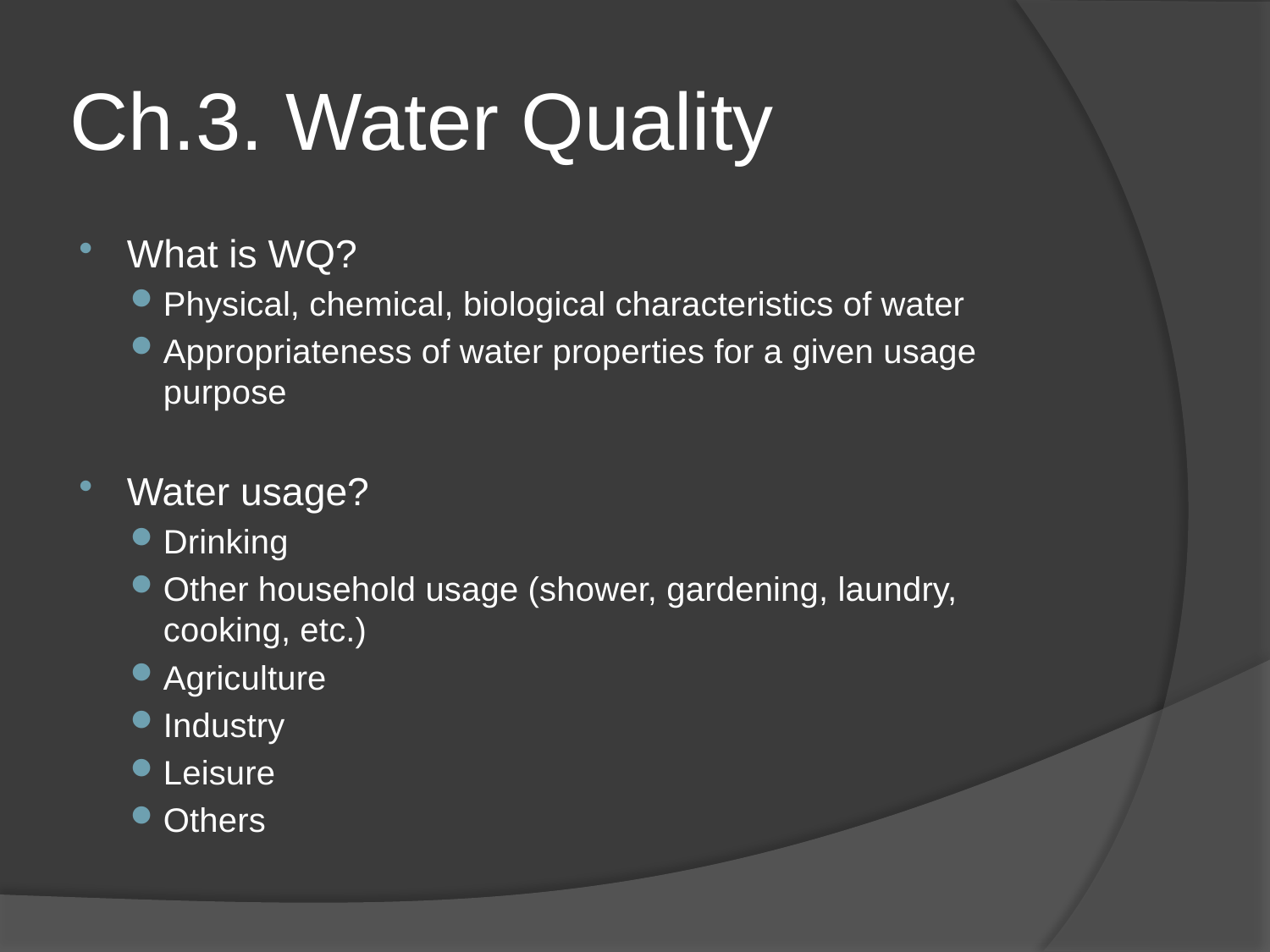

# Ch.3. Water Quality
What is WQ?
Physical, chemical, biological characteristics of water
Appropriateness of water properties for a given usage purpose

Water usage?
Drinking
Other household usage (shower, gardening, laundry, cooking, etc.)
Agriculture
Industry
Leisure
Others